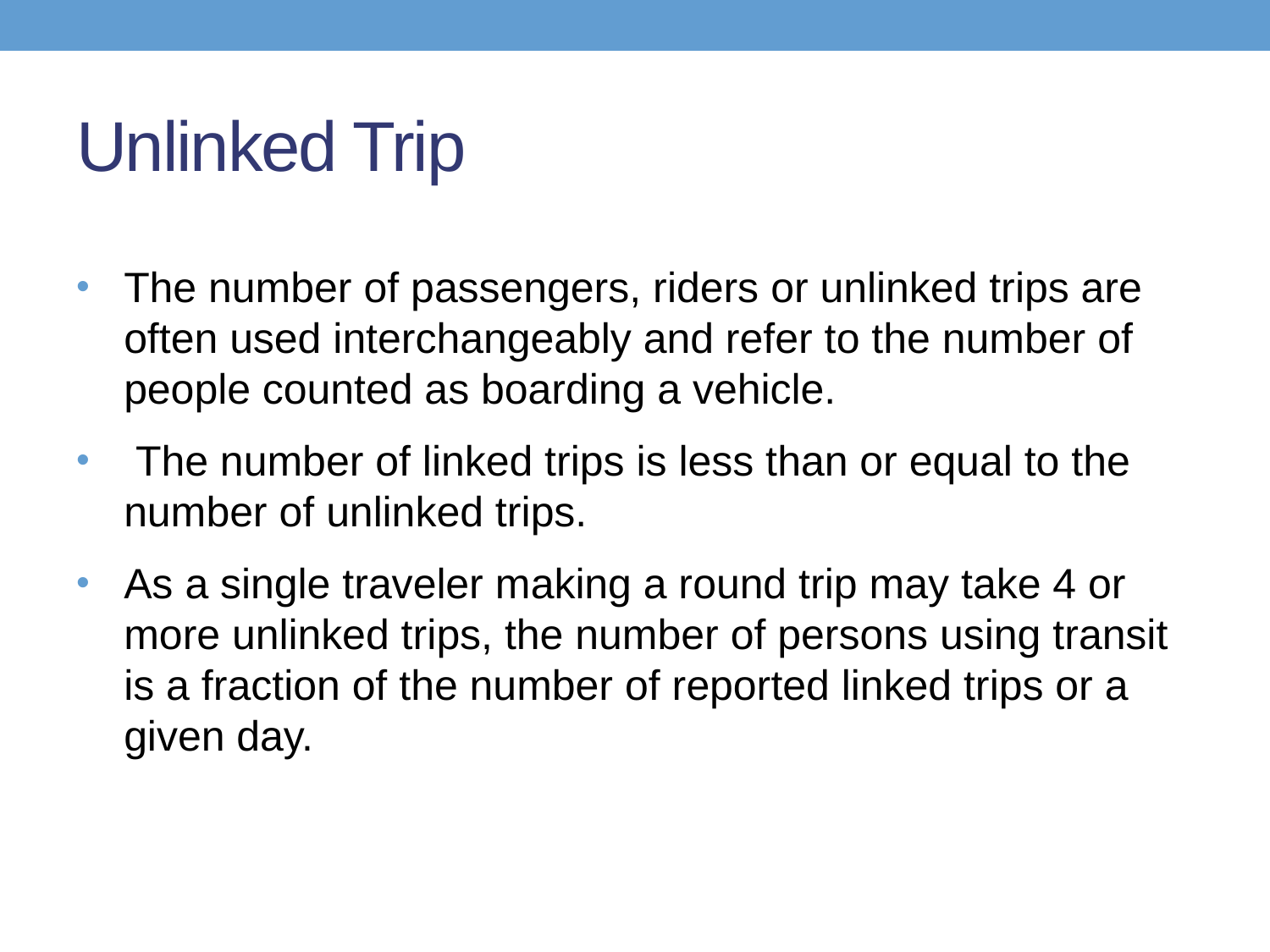

# Unlinked Trip
The number of passengers, riders or unlinked trips are often used interchangeably and refer to the number of people counted as boarding a vehicle.
 The number of linked trips is less than or equal to the number of unlinked trips.
As a single traveler making a round trip may take 4 or more unlinked trips, the number of persons using transit is a fraction of the number of reported linked trips or a given day.